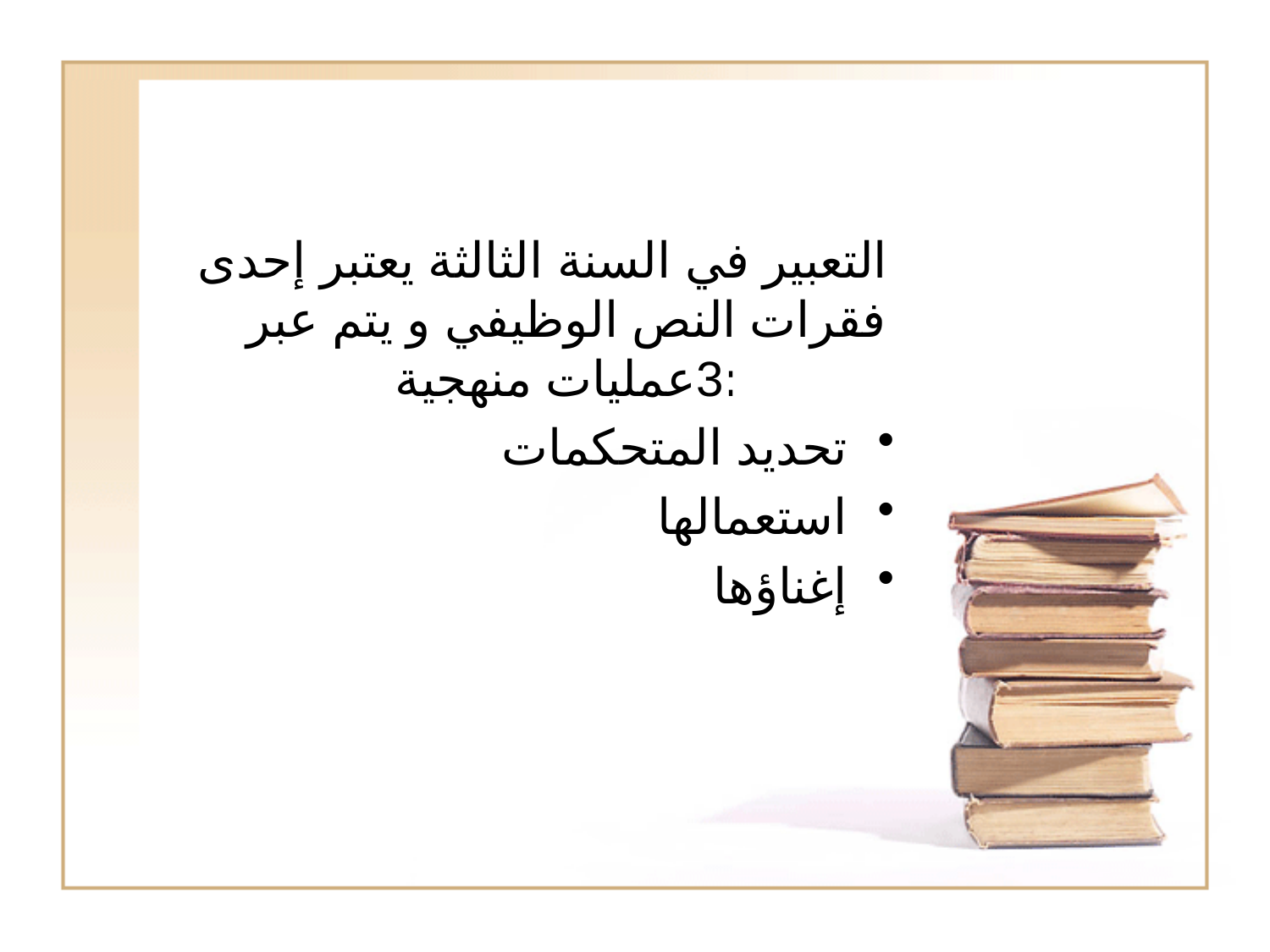

#
التعبير في السنة الثالثة يعتبر إحدى فقرات النص الوظيفي و يتم عبر 3عمليات منهجية:
تحديد المتحكمات
استعمالها
إغناؤها